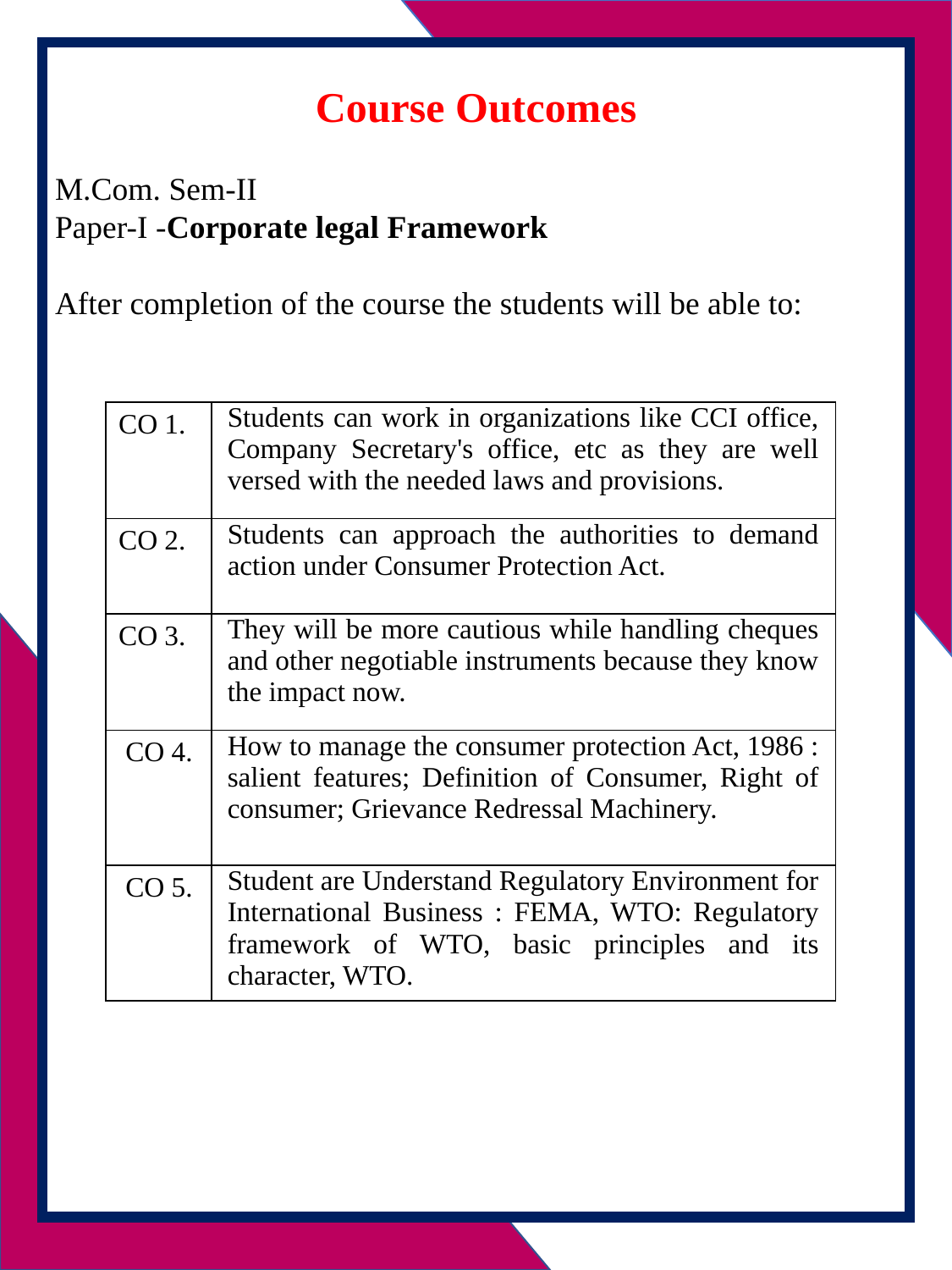

Course Outcomes

M.Com. Sem-II
Paper-I -Corporate legal Framework

After completion of the course the students will be able to:

| CO 1. | Students can work in organizations like CCI office, Company Secretary's office, etc as they are well versed with the needed laws and provisions. |
| --- | --- |
| CO 2. | Students can approach the authorities to demand action under Consumer Protection Act. |
| CO 3. | They will be more cautious while handling cheques and other negotiable instruments because they know the impact now. |
| CO 4. | How to manage the consumer protection Act, 1986 : salient features; Definition of Consumer, Right of consumer; Grievance Redressal Machinery. |
| CO 5. | Student are Understand Regulatory Environment for International Business : FEMA, WTO: Regulatory framework of WTO, basic principles and its character, WTO. |